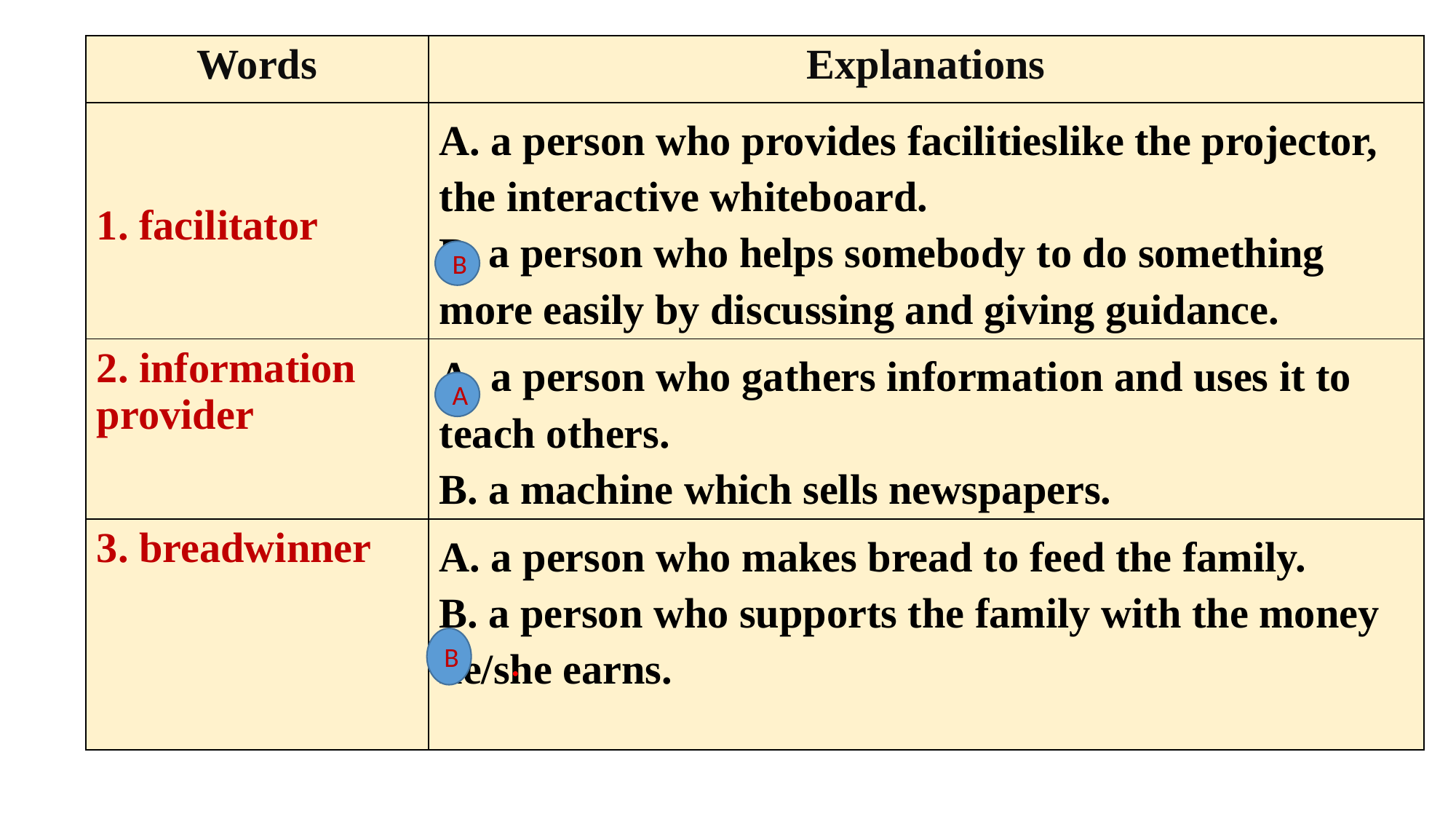

| Words | Explanations |
| --- | --- |
| 1. facilitator | A. a person who provides facilitieslike the projector, the interactive whiteboard. B. a person who helps somebody to do something more easily by discussing and giving guidance. |
| 2. information provider | A. a person who gathers information and uses it to teach others. B. a machine which sells newspapers. |
| 3. breadwinner | A. a person who makes bread to feed the family. B. a person who supports the family with the money he/she earns. |
B
A
B
.